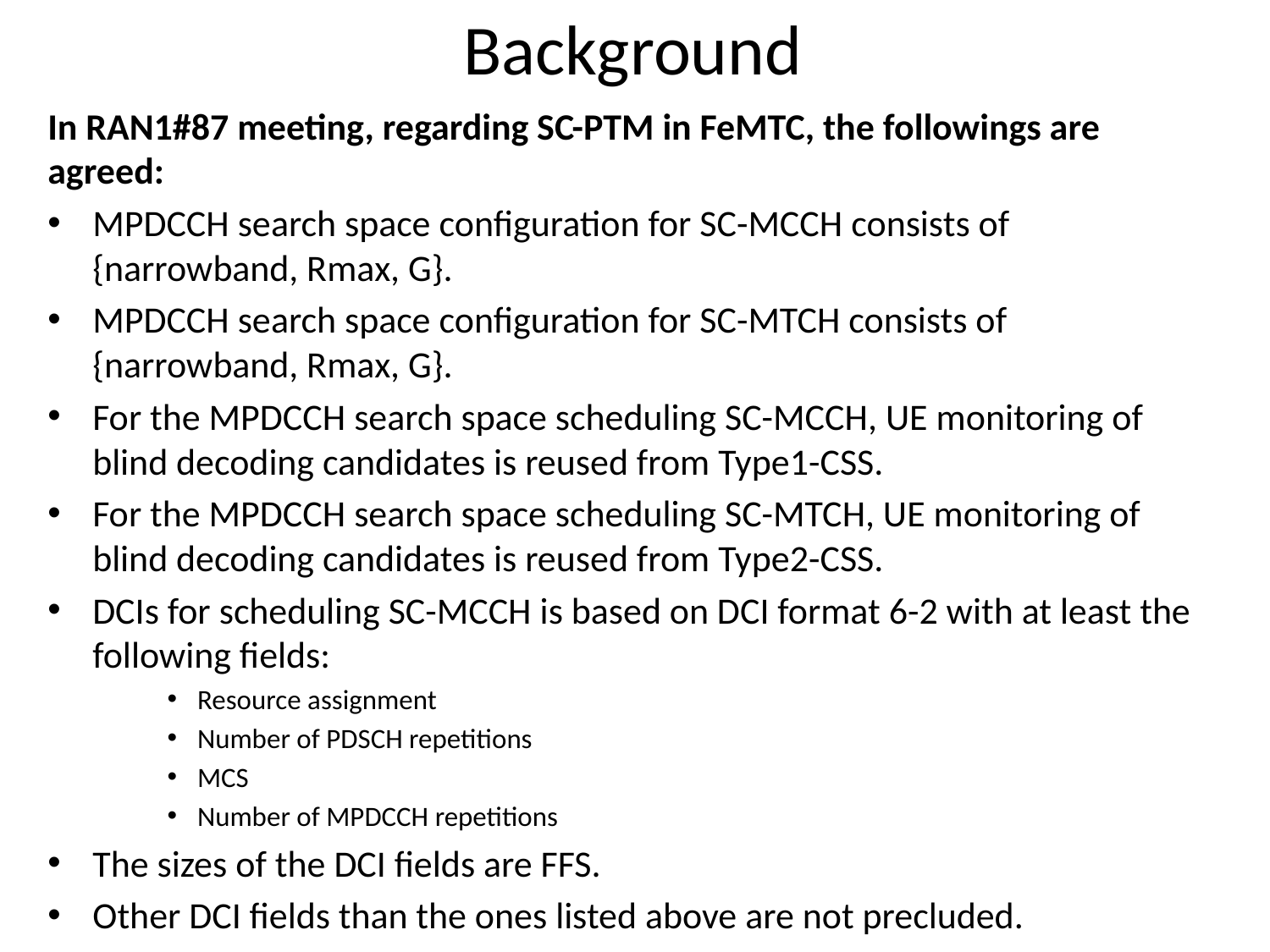

# Background
In RAN1#87 meeting, regarding SC-PTM in FeMTC, the followings are agreed:
MPDCCH search space configuration for SC-MCCH consists of {narrowband, Rmax, G}.
MPDCCH search space configuration for SC-MTCH consists of {narrowband, Rmax, G}.
For the MPDCCH search space scheduling SC-MCCH, UE monitoring of blind decoding candidates is reused from Type1-CSS.
For the MPDCCH search space scheduling SC-MTCH, UE monitoring of blind decoding candidates is reused from Type2-CSS.
DCIs for scheduling SC-MCCH is based on DCI format 6-2 with at least the following fields:
Resource assignment
Number of PDSCH repetitions
MCS
Number of MPDCCH repetitions
The sizes of the DCI fields are FFS.
Other DCI fields than the ones listed above are not precluded.